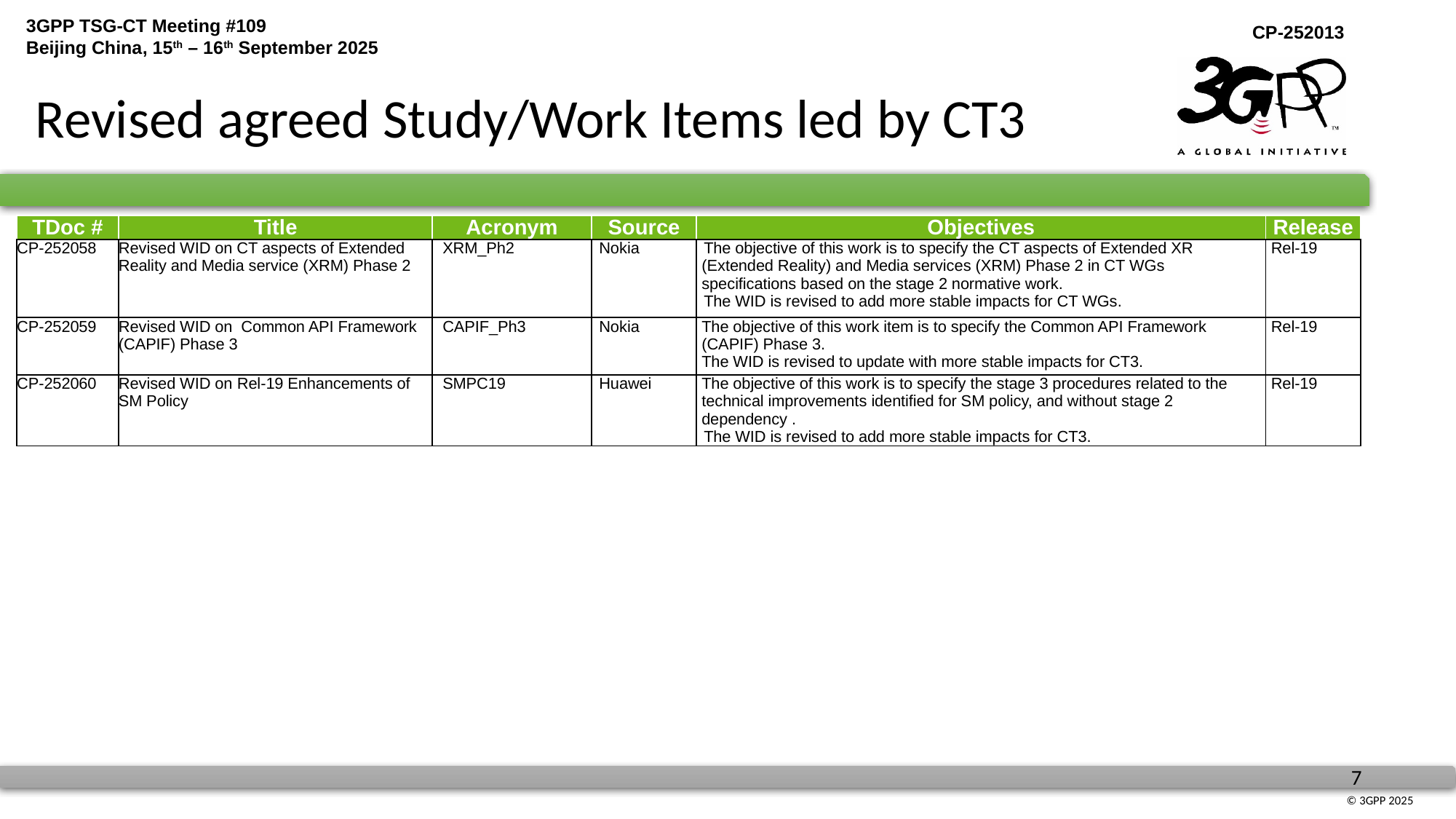

# Revised agreed Study/Work Items led by CT3
| TDoc # | Title | Acronym | Source | Objectives | Release |
| --- | --- | --- | --- | --- | --- |
| CP-252058 | Revised WID on CT aspects of Extended Reality and Media service (XRM) Phase 2 | XRM\_Ph2 | Nokia | The objective of this work is to specify the CT aspects of Extended XR (Extended Reality) and Media services (XRM) Phase 2 in CT WGs specifications based on the stage 2 normative work. The WID is revised to add more stable impacts for CT WGs. | Rel-19 |
| CP-252059 | Revised WID on Common API Framework (CAPIF) Phase 3 | CAPIF\_Ph3 | Nokia | The objective of this work item is to specify the Common API Framework (CAPIF) Phase 3. The WID is revised to update with more stable impacts for CT3. | Rel-19 |
| CP-252060 | Revised WID on Rel-19 Enhancements of SM Policy | SMPC19 | Huawei | The objective of this work is to specify the stage 3 procedures related to the technical improvements identified for SM policy, and without stage 2 dependency . The WID is revised to add more stable impacts for CT3. | Rel-19 |